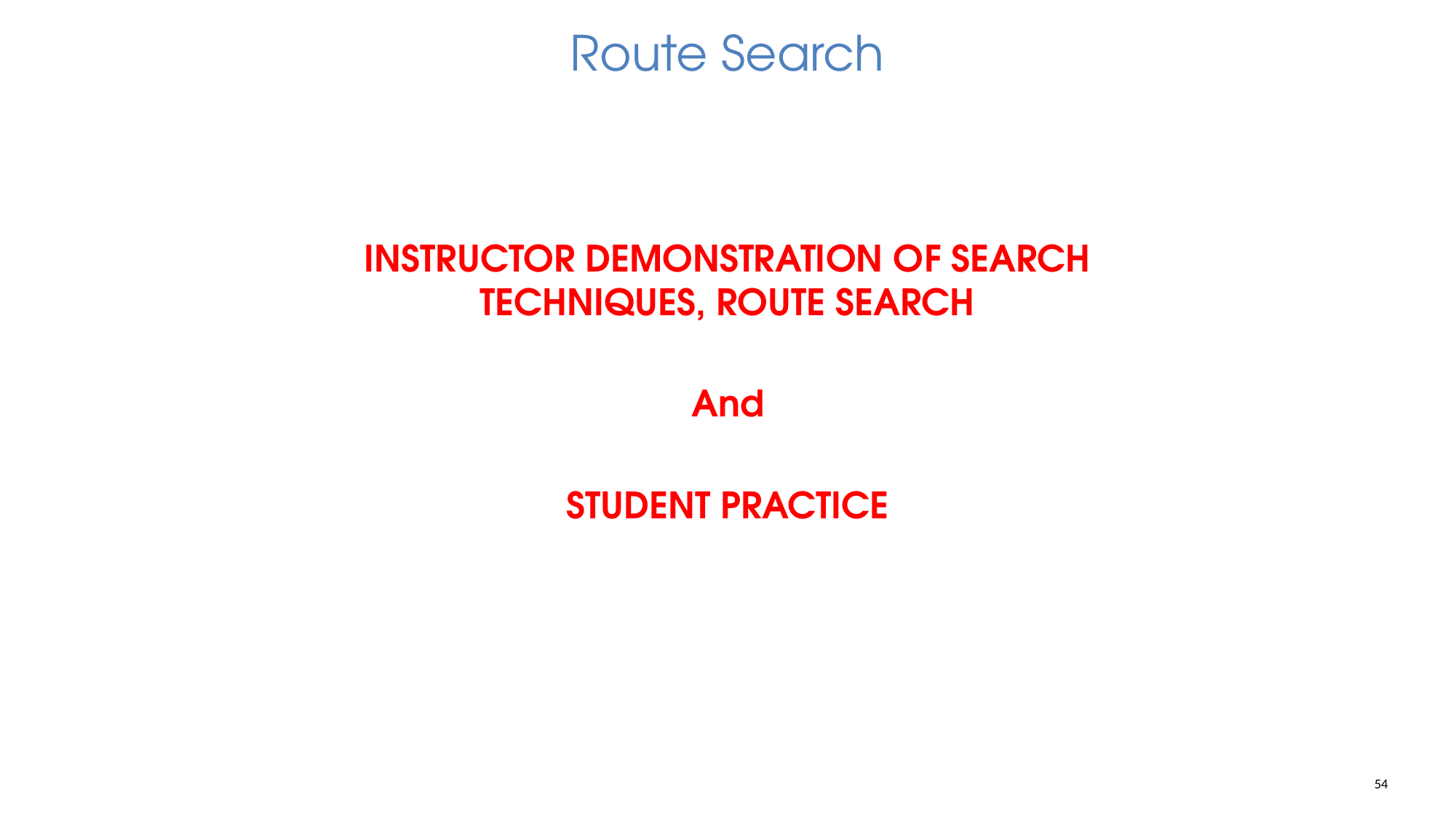

# Route Search
INSTRUCTOR DEMONSTRATION OF SEARCH TECHNIQUES, ROUTE SEARCH

And

 STUDENT PRACTICE